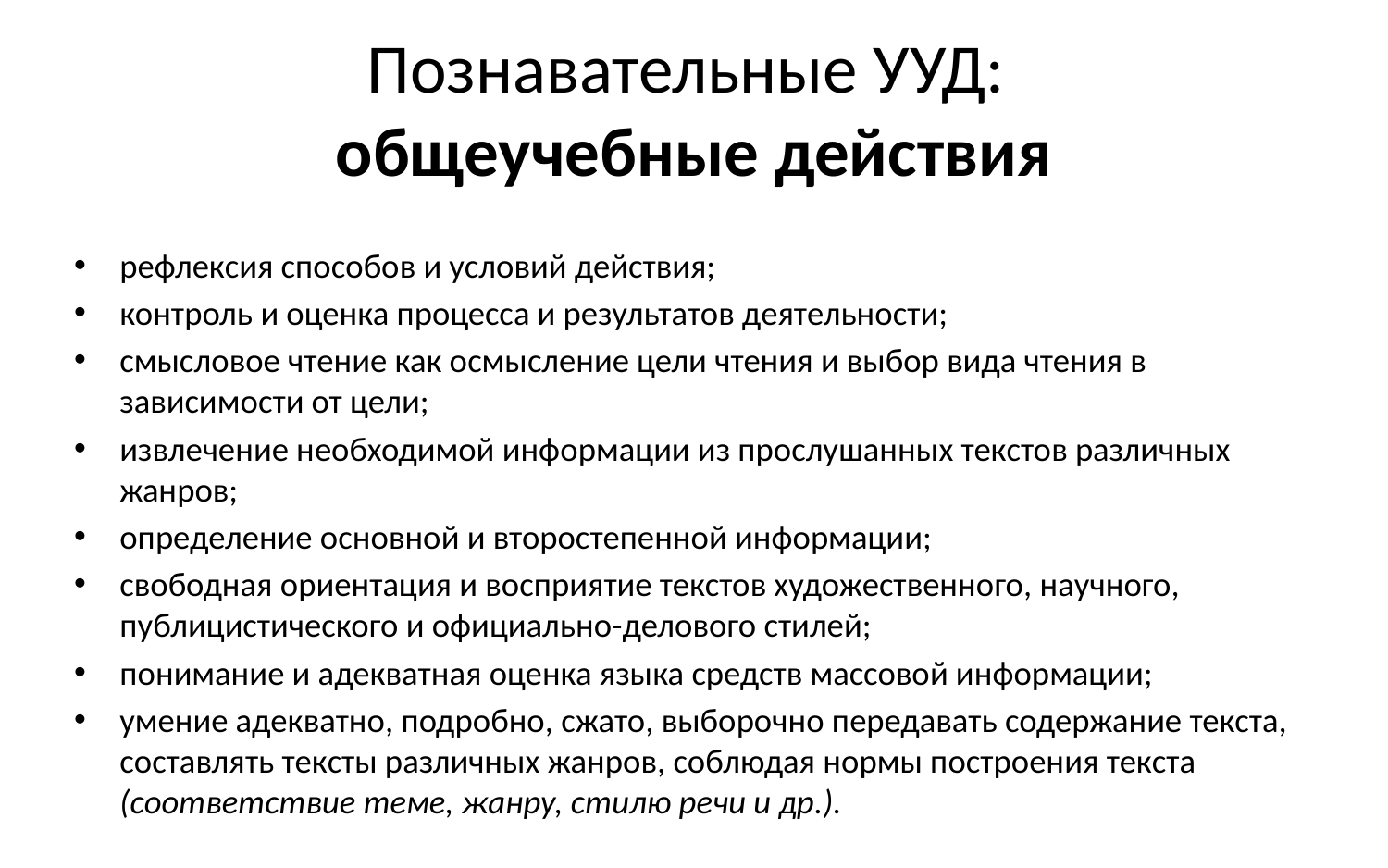

# Познавательные УУД: общеучебные действия
рефлексия способов и условий действия;
контроль и оценка процесса и результатов деятельности;
смысловое чтение как осмысление цели чтения и выбор вида чтения в зависимости от цели;
извлечение необходимой информации из прослушанных текстов различных жанров;
определение основной и второстепенной информации;
свободная ориентация и восприятие текстов художественного, научного, публицистического и официально-делового стилей;
понимание и адекватная оценка языка средств массовой информации;
умение адекватно, подробно, сжато, выборочно передавать содержание текста, составлять тексты различных жанров, соблюдая нормы построения текста (соответствие теме, жанру, стилю речи и др.).